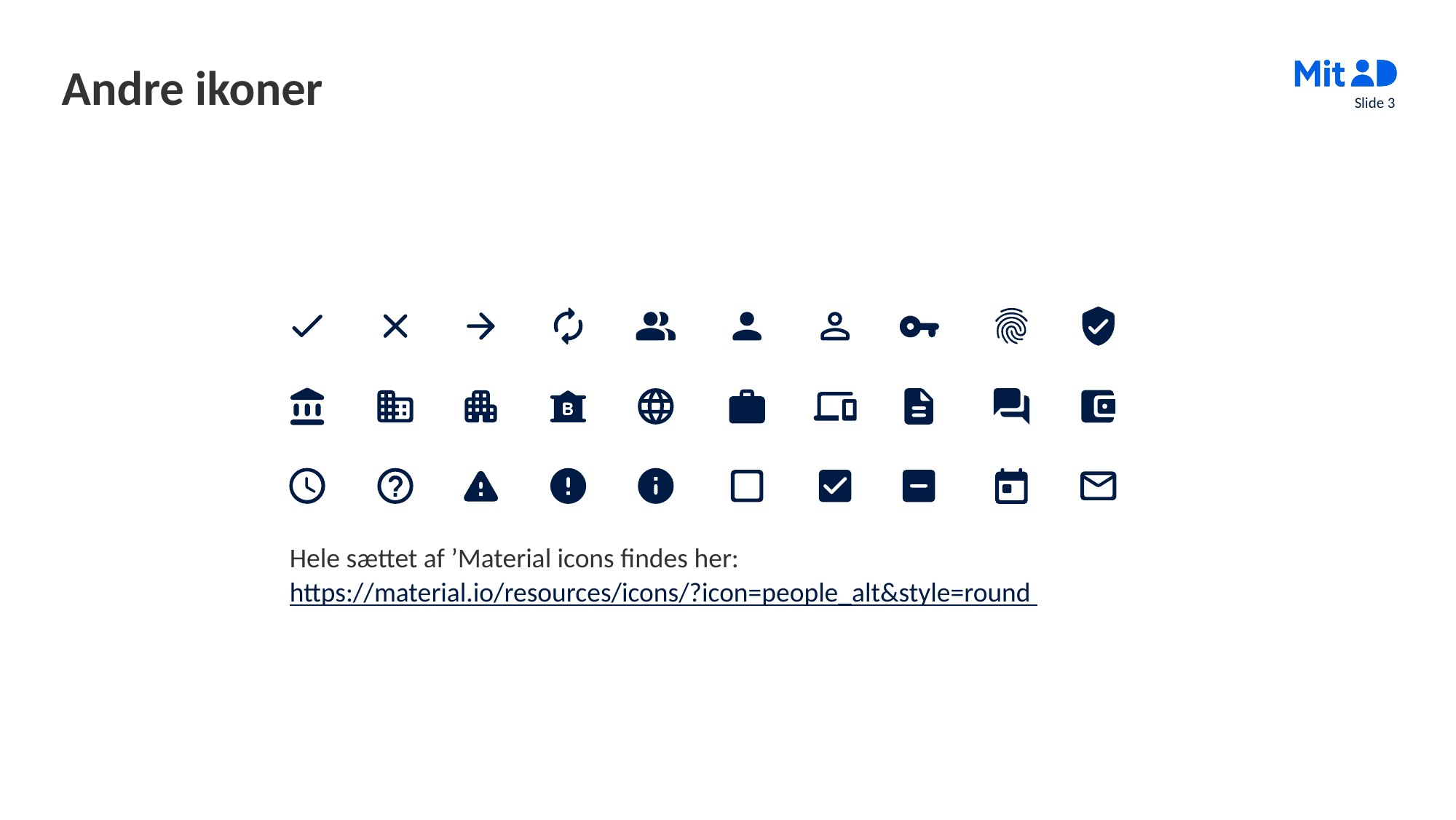

# Andre ikoner
Slide 3

Hele sættet af ’Material icons findes her:
https://material.io/resources/icons/?icon=people_alt&style=round